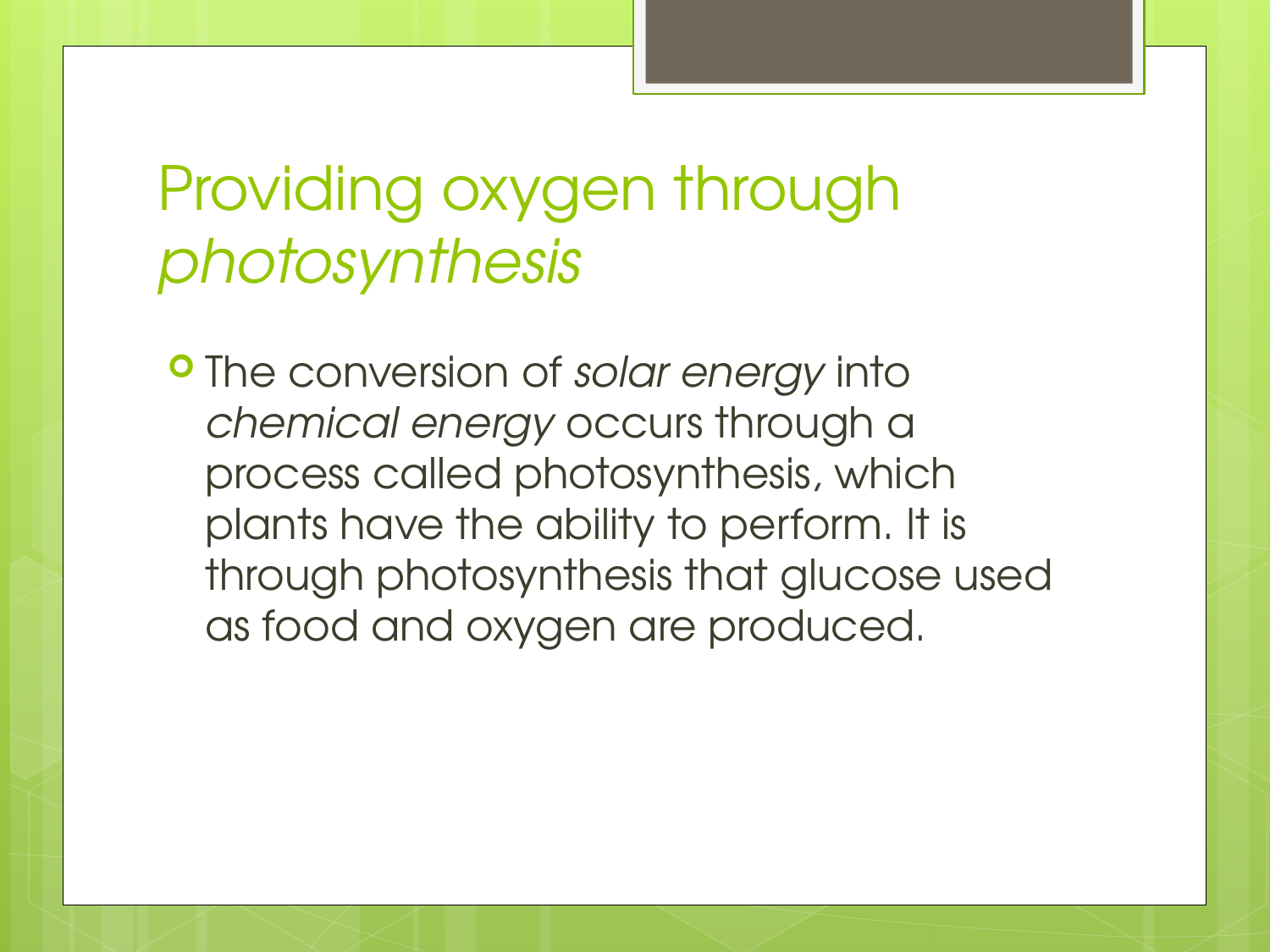

# Providing oxygen through photosynthesis
The conversion of solar energy into chemical energy occurs through a process called photosynthesis, which plants have the ability to perform. It is through photosynthesis that glucose used as food and oxygen are produced.